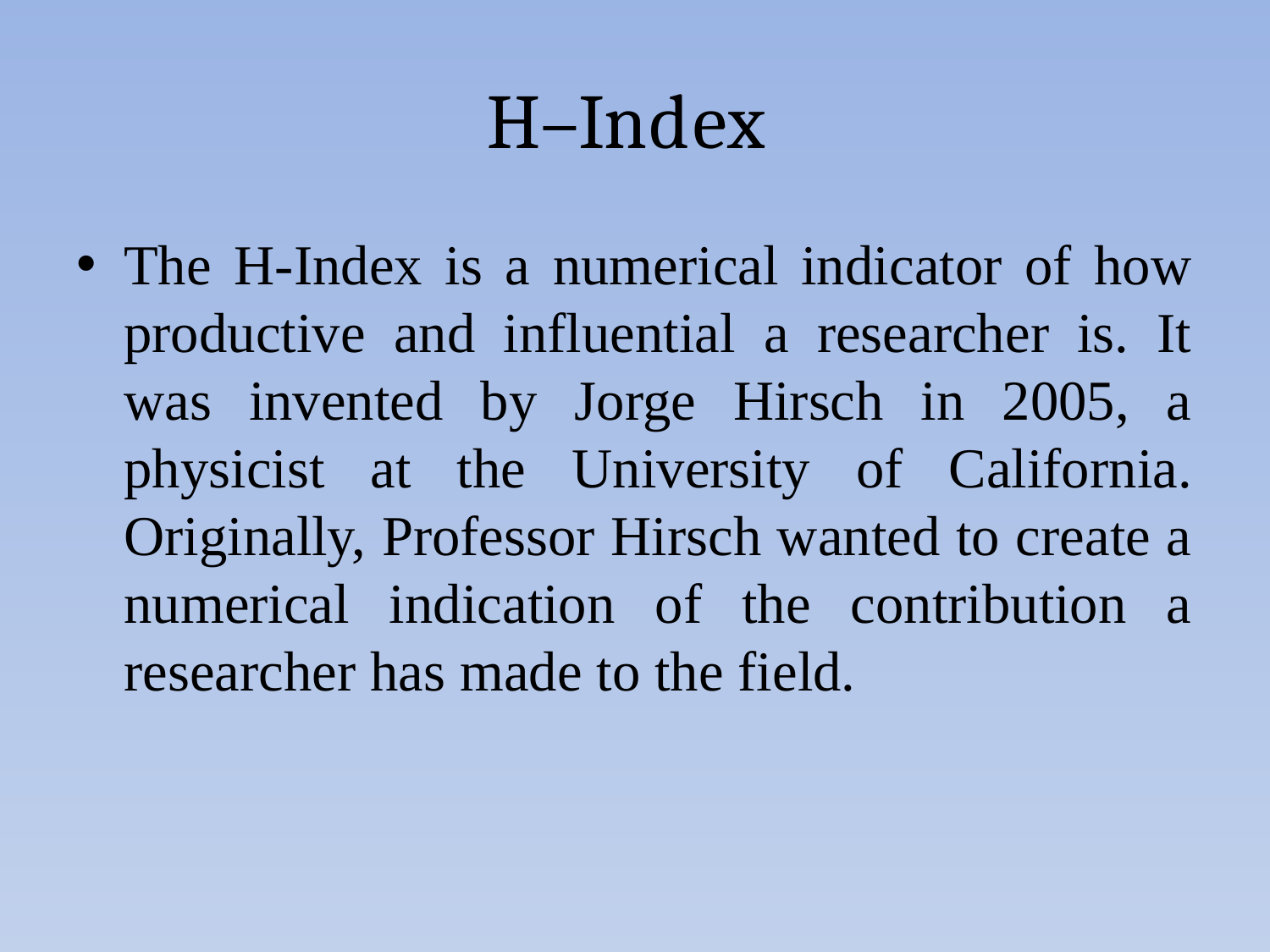

# H–Index
The H-Index is a numerical indicator of how productive and influential a researcher is. It was invented by Jorge Hirsch in 2005, a physicist at the University of California. Originally, Professor Hirsch wanted to create a numerical indication of the contribution a researcher has made to the field.